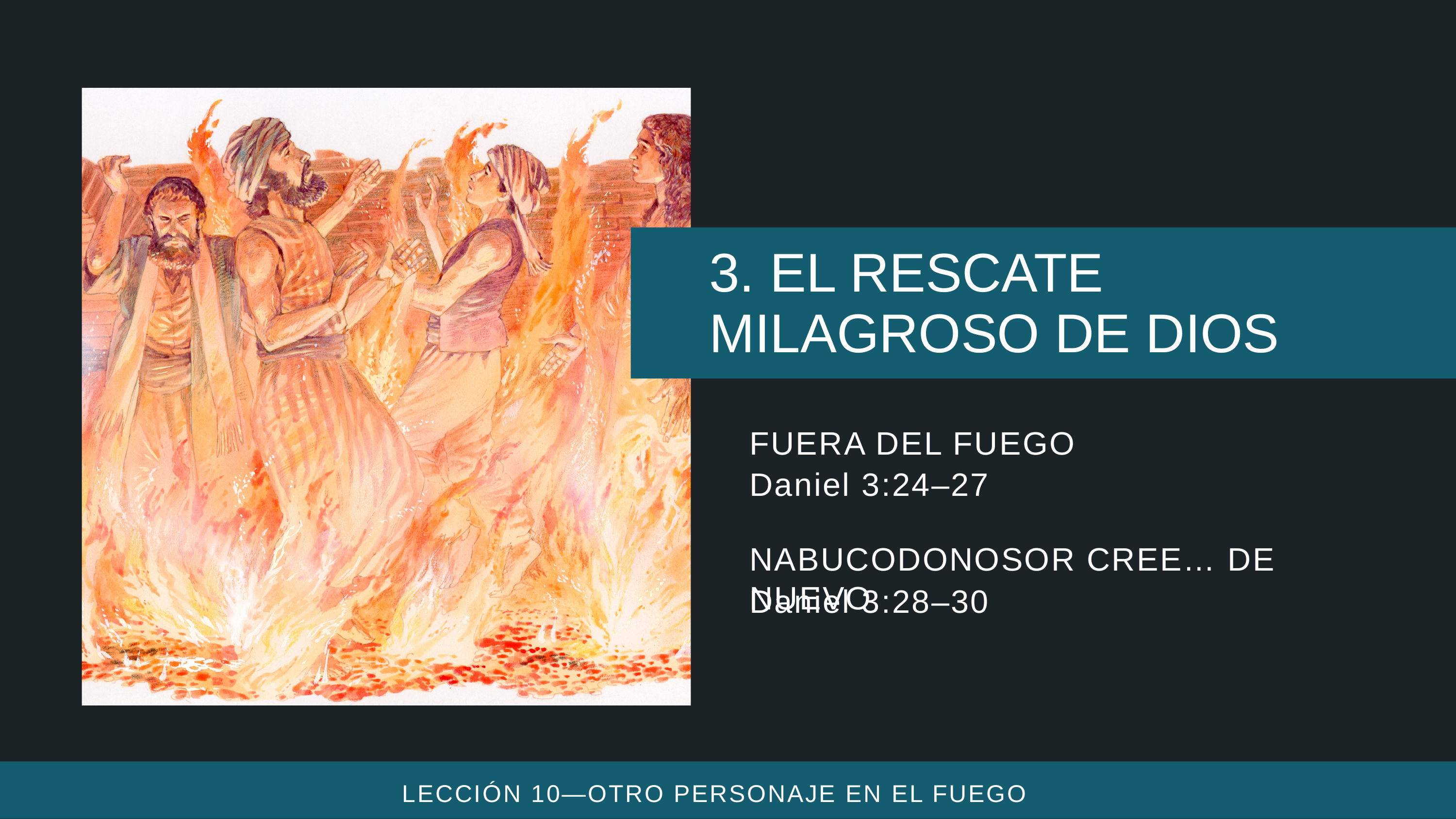

FUERA DEL FUEGO
Daniel 3:24–27
NABUCODONOSOR CREE… DE NUEVO
Daniel 3:28–30